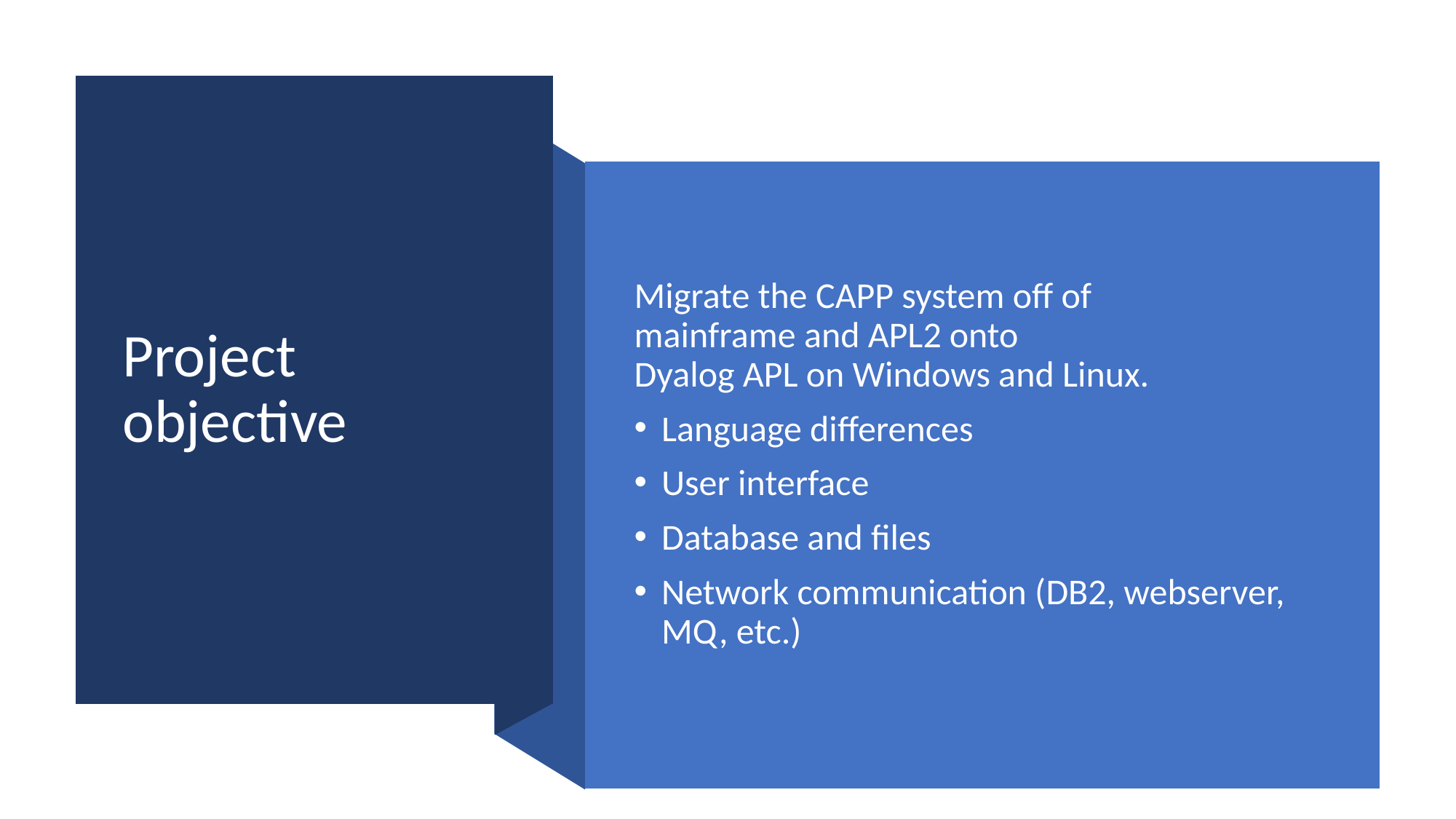

# Project objective

Migrate the CAPP system off of
mainframe and APL2 onto
Dyalog APL on Windows and Linux.
Language differences
User interface
Database and files
Network communication (DB2, webserver, MQ, etc.)